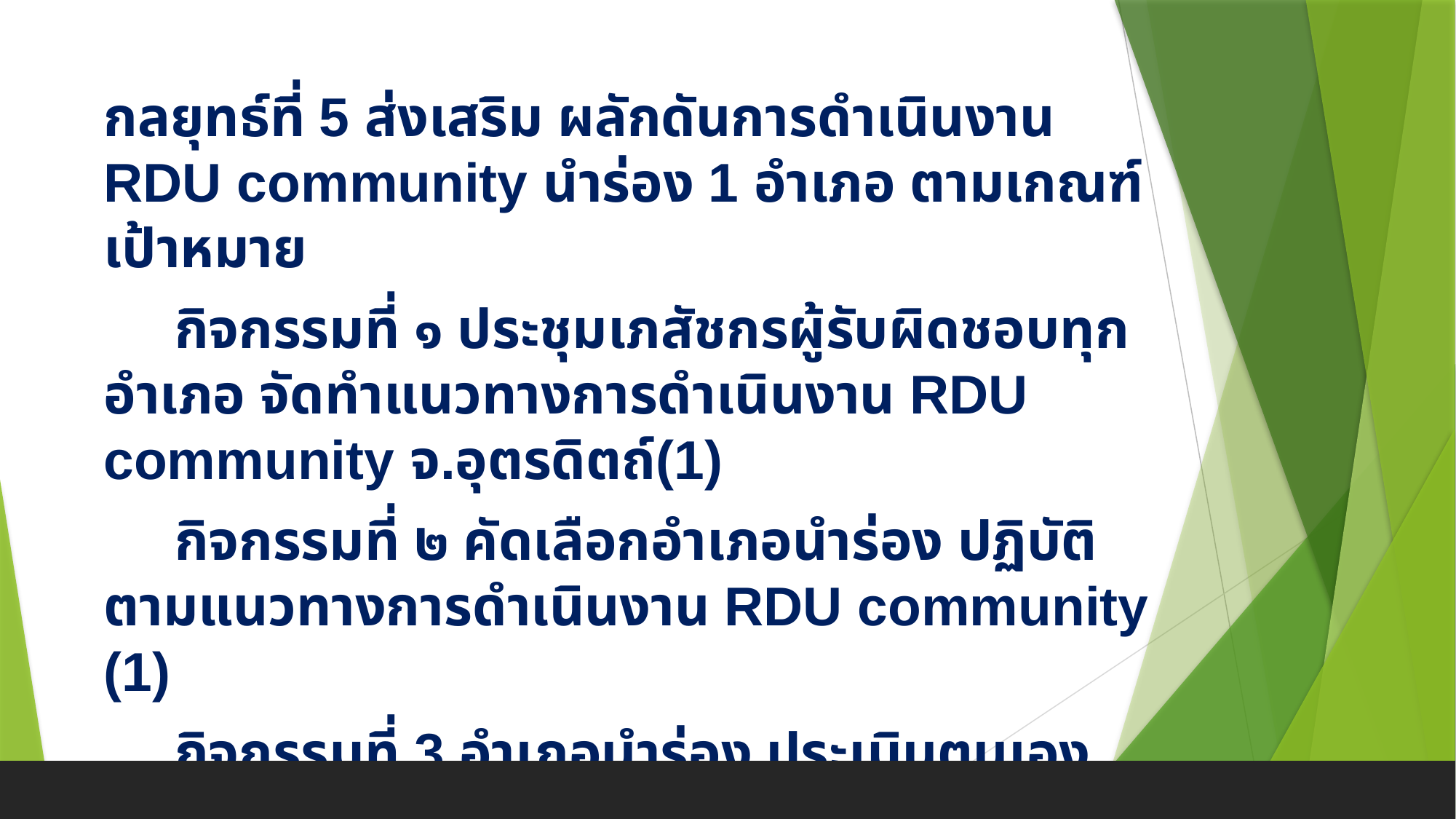

กลยุทธ์ที่ 5 ส่งเสริม ผลักดันการดำเนินงาน RDU community นำร่อง 1 อำเภอ ตามเกณฑ์เป้าหมาย
     กิจกรรมที่ ๑ ประชุมเภสัชกรผู้รับผิดชอบทุกอำเภอ จัดทำแนวทางการดำเนินงาน RDU community จ.อุตรดิตถ์(1)
     กิจกรรมที่ ๒ คัดเลือกอำเภอนำร่อง ปฏิบัติตามแนวทางการดำเนินงาน RDU community (1)
     กิจกรรมที่ 3 อำเภอนำร่อง ประเมินตนเอง ถอดบทเรียนการดำเนินงาน ถ่ายทอดให้ตัวแทนอำเภอ(1)